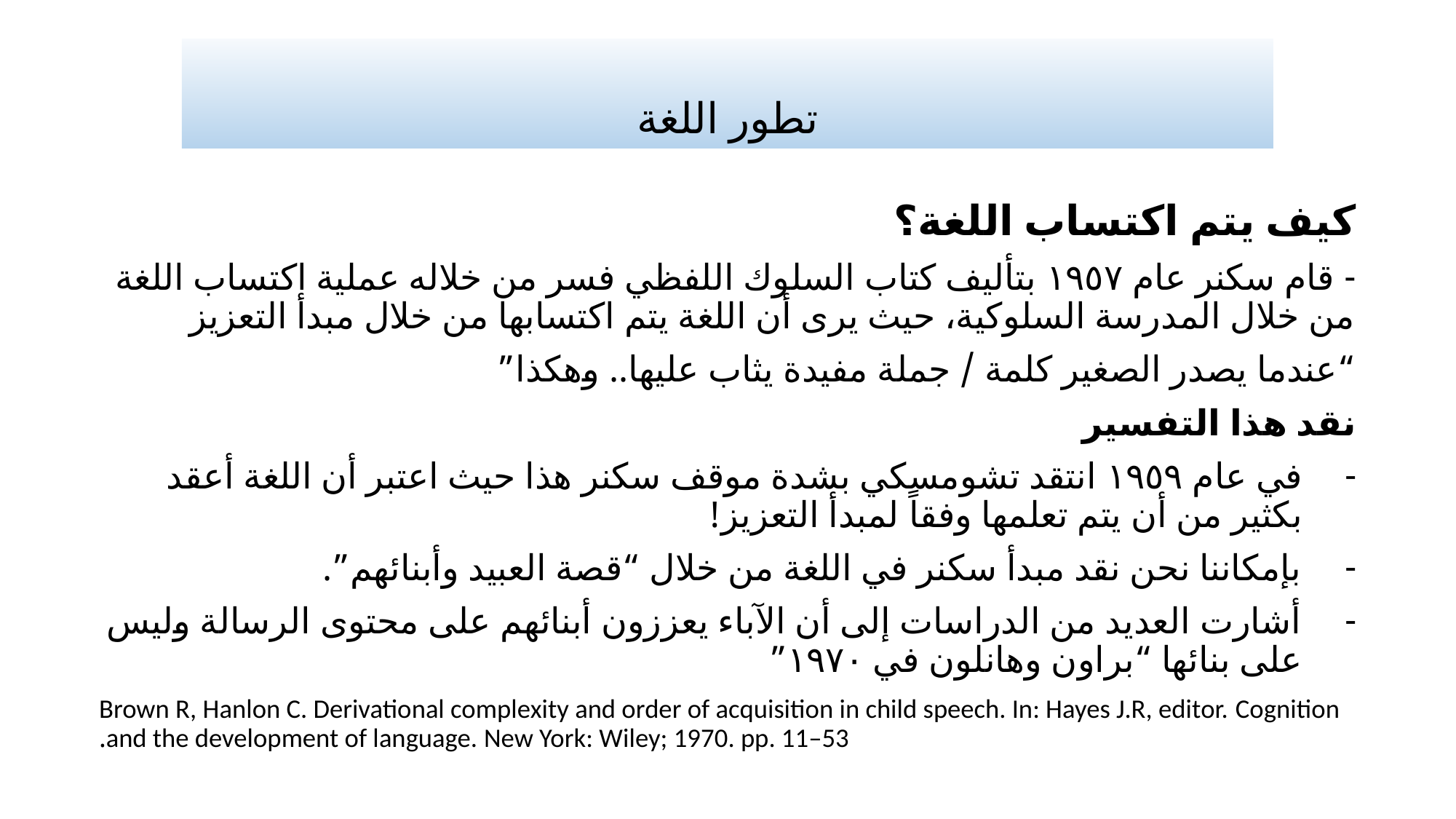

# تطور اللغة
كيف يتم اكتساب اللغة؟
- قام سكنر عام ١٩٥٧ بتأليف كتاب السلوك اللفظي فسر من خلاله عملية اكتساب اللغة من خلال المدرسة السلوكية، حيث يرى أن اللغة يتم اكتسابها من خلال مبدأ التعزيز
“عندما يصدر الصغير كلمة / جملة مفيدة يثاب عليها.. وهكذا”
نقد هذا التفسير
في عام ١٩٥٩ انتقد تشومسكي بشدة موقف سكنر هذا حيث اعتبر أن اللغة أعقد بكثير من أن يتم تعلمها وفقاً لمبدأ التعزيز!
بإمكاننا نحن نقد مبدأ سكنر في اللغة من خلال “قصة العبيد وأبنائهم”.
أشارت العديد من الدراسات إلى أن الآباء يعززون أبنائهم على محتوى الرسالة وليس على بنائها “براون وهانلون في ١٩٧٠”
Brown R, Hanlon C. Derivational complexity and order of acquisition in child speech. In: Hayes J.R, editor. Cognition and the development of language. New York: Wiley; 1970. pp. 11–53.